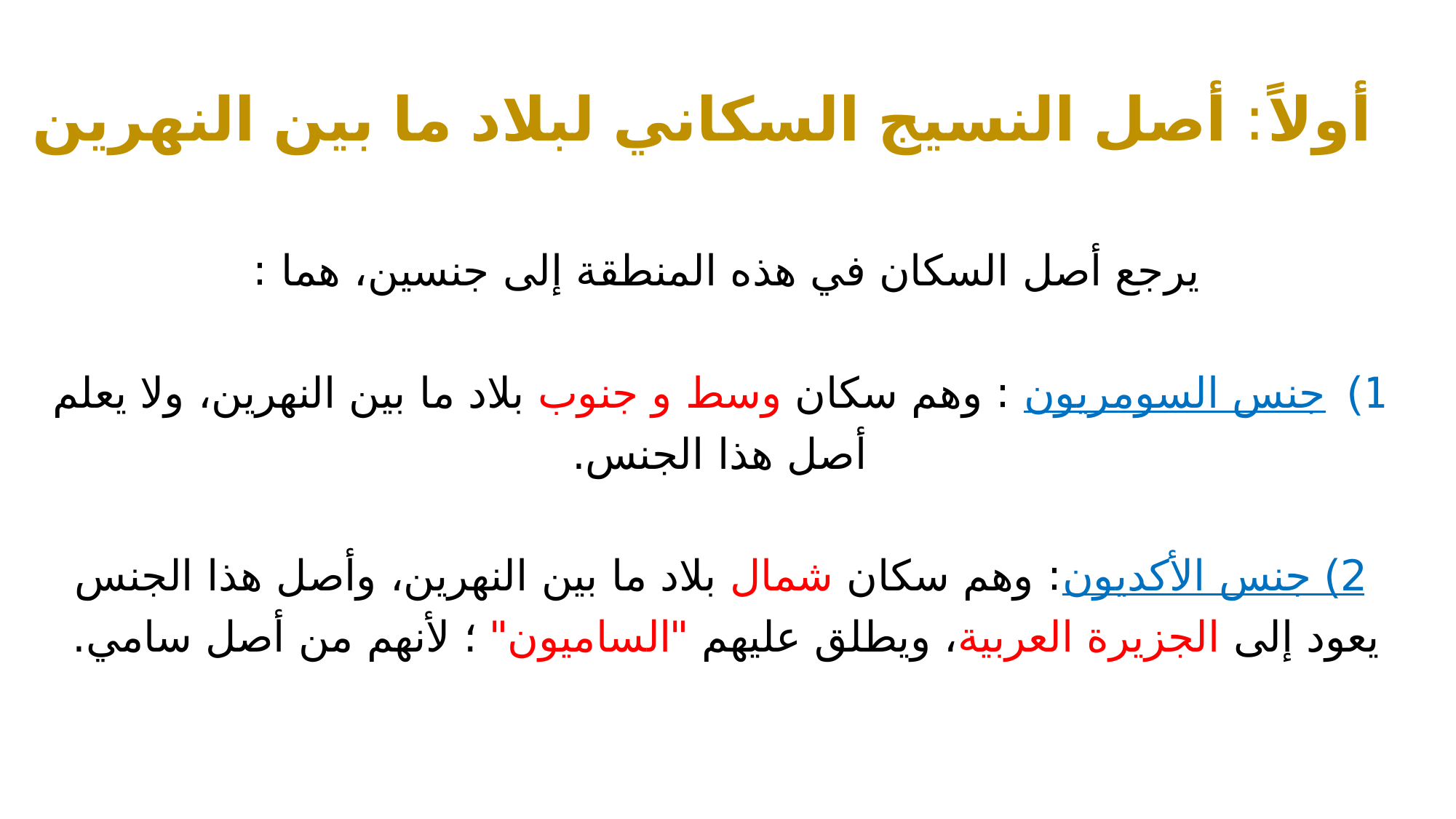

# أولاً: أصل النسيج السكاني لبلاد ما بين النهرين
يرجع أصل السكان في هذه المنطقة إلى جنسين، هما :

جنس السومريون : وهم سكان وسط و جنوب بلاد ما بين النهرين، ولا يعلم
أصل هذا الجنس.

2) جنس الأكديون: وهم سكان شمال بلاد ما بين النهرين، وأصل هذا الجنس
يعود إلى الجزيرة العربية، ويطلق عليهم "الساميون" ؛ لأنهم من أصل سامي.